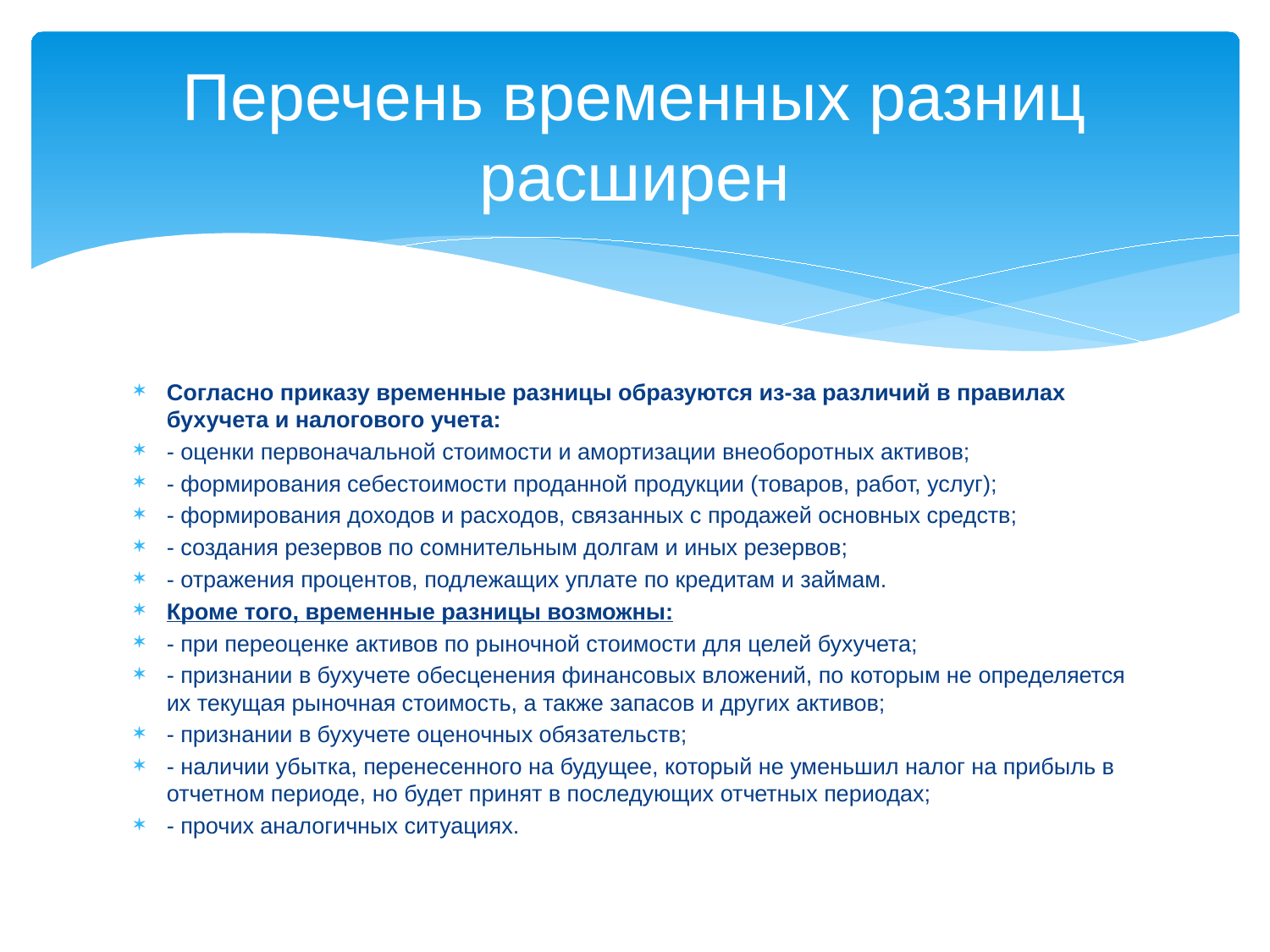

# Перечень временных разниц расширен
Согласно приказу временные разницы образуются из-за различий в правилах бухучета и налогового учета:
- оценки первоначальной стоимости и амортизации внеоборотных активов;
- формирования себестоимости проданной продукции (товаров, работ, услуг);
- формирования доходов и расходов, связанных с продажей основных средств;
- создания резервов по сомнительным долгам и иных резервов;
- отражения процентов, подлежащих уплате по кредитам и займам.
Кроме того, временные разницы возможны:
- при переоценке активов по рыночной стоимости для целей бухучета;
- признании в бухучете обесценения финансовых вложений, по которым не определяется их текущая рыночная стоимость, а также запасов и других активов;
- признании в бухучете оценочных обязательств;
- наличии убытка, перенесенного на будущее, который не уменьшил налог на прибыль в отчетном периоде, но будет принят в последующих отчетных периодах;
- прочих аналогичных ситуациях.